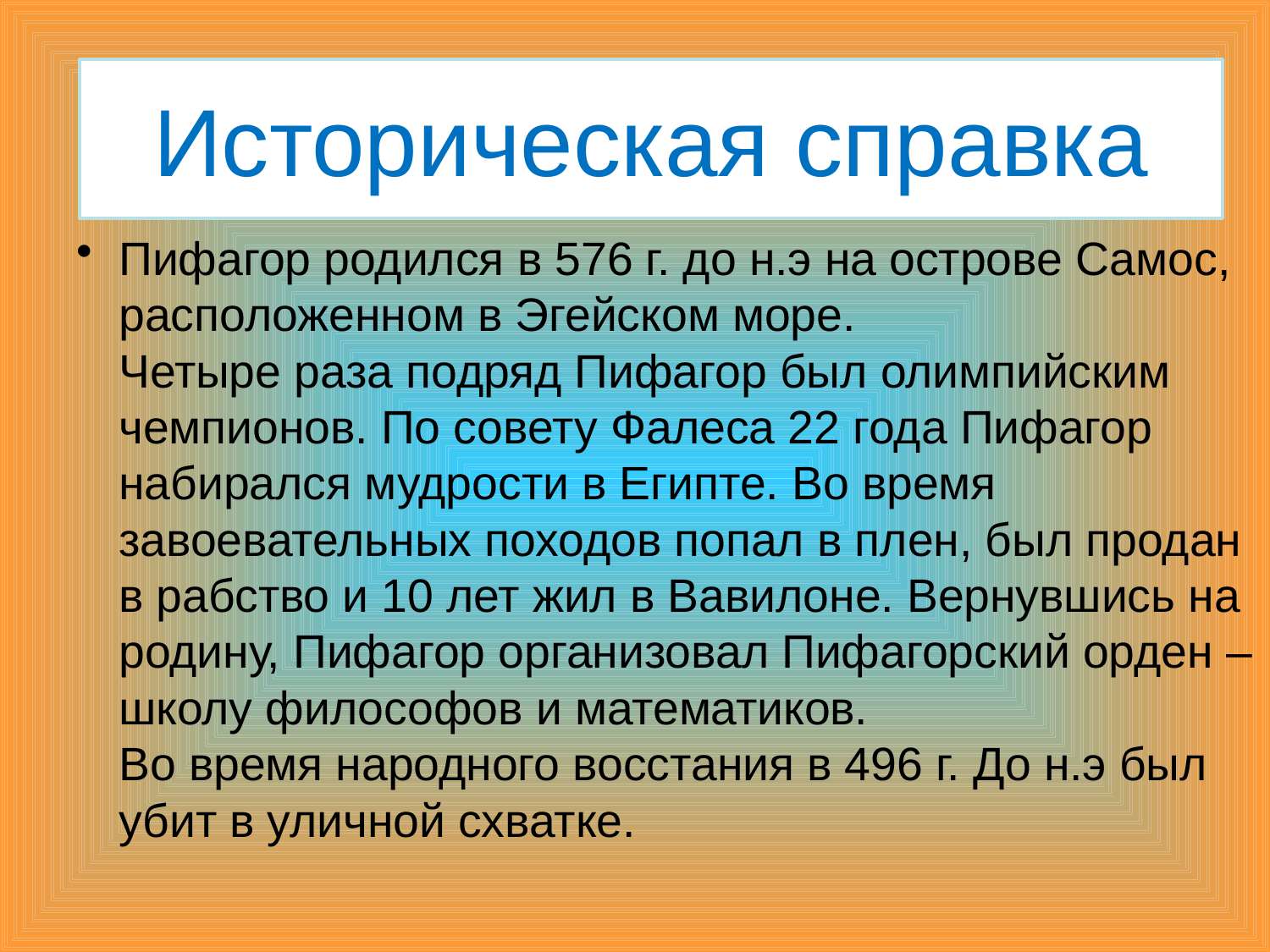

# Историческая справка
Пифагор родился в 576 г. до н.э на острове Самос, расположенном в Эгейском море.
Четыре раза подряд Пифагор был олимпийским чемпионов. По совету Фалеса 22 года Пифагор набирался мудрости в Египте. Во время завоевательных походов попал в плен, был продан в рабство и 10 лет жил в Вавилоне. Вернувшись на родину, Пифагор организовал Пифагорский орден – школу философов и математиков.
Во время народного восстания в 496 г. До н.э был убит в уличной схватке.